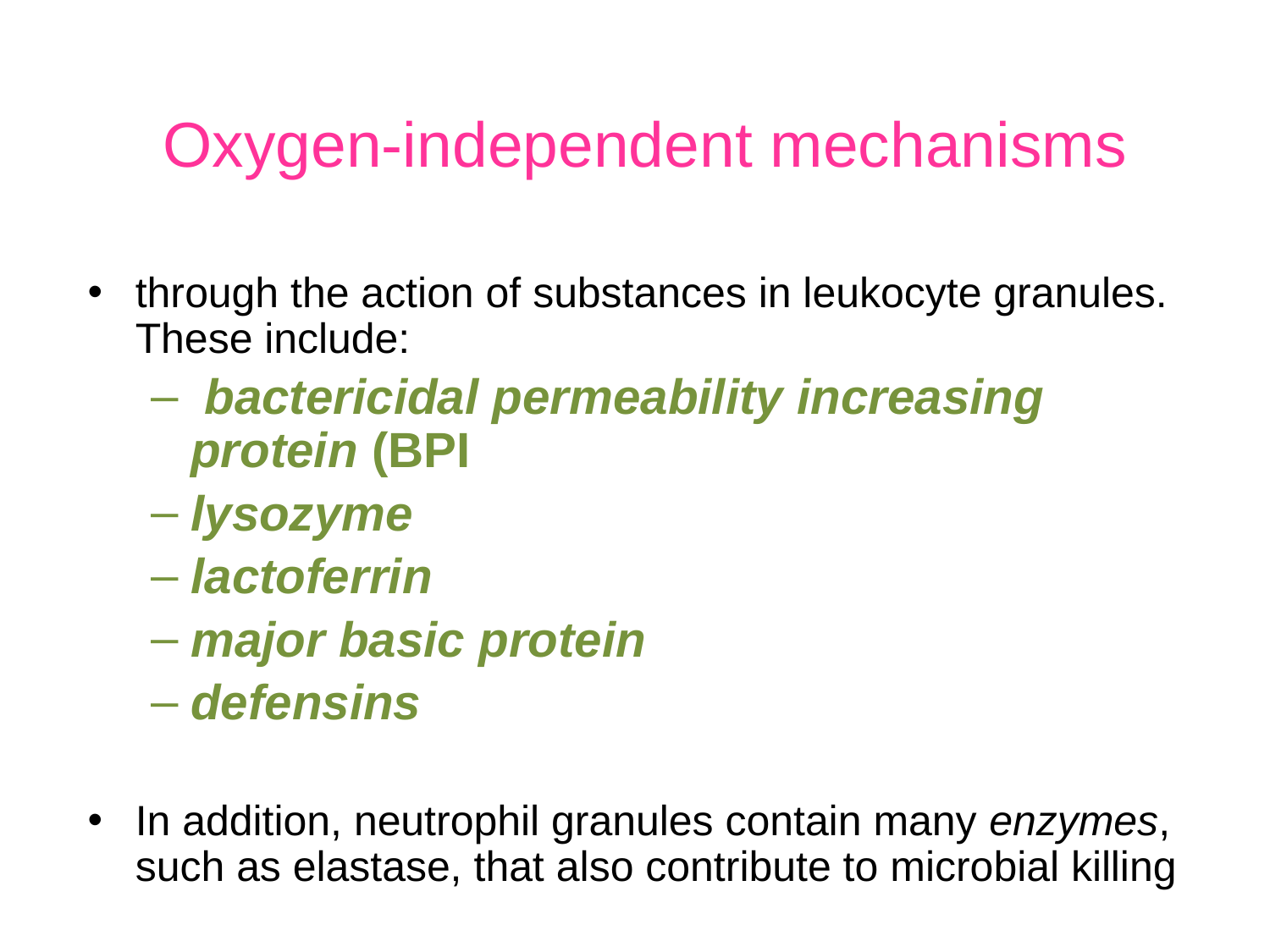

Oxygen-independent mechanisms

through the action of substances in leukocyte granules. These include:
 bactericidal permeability increasing protein (BPI
lysozyme
lactoferrin
major basic protein
defensins

In addition, neutrophil granules contain many enzymes, such as elastase, that also contribute to microbial killing